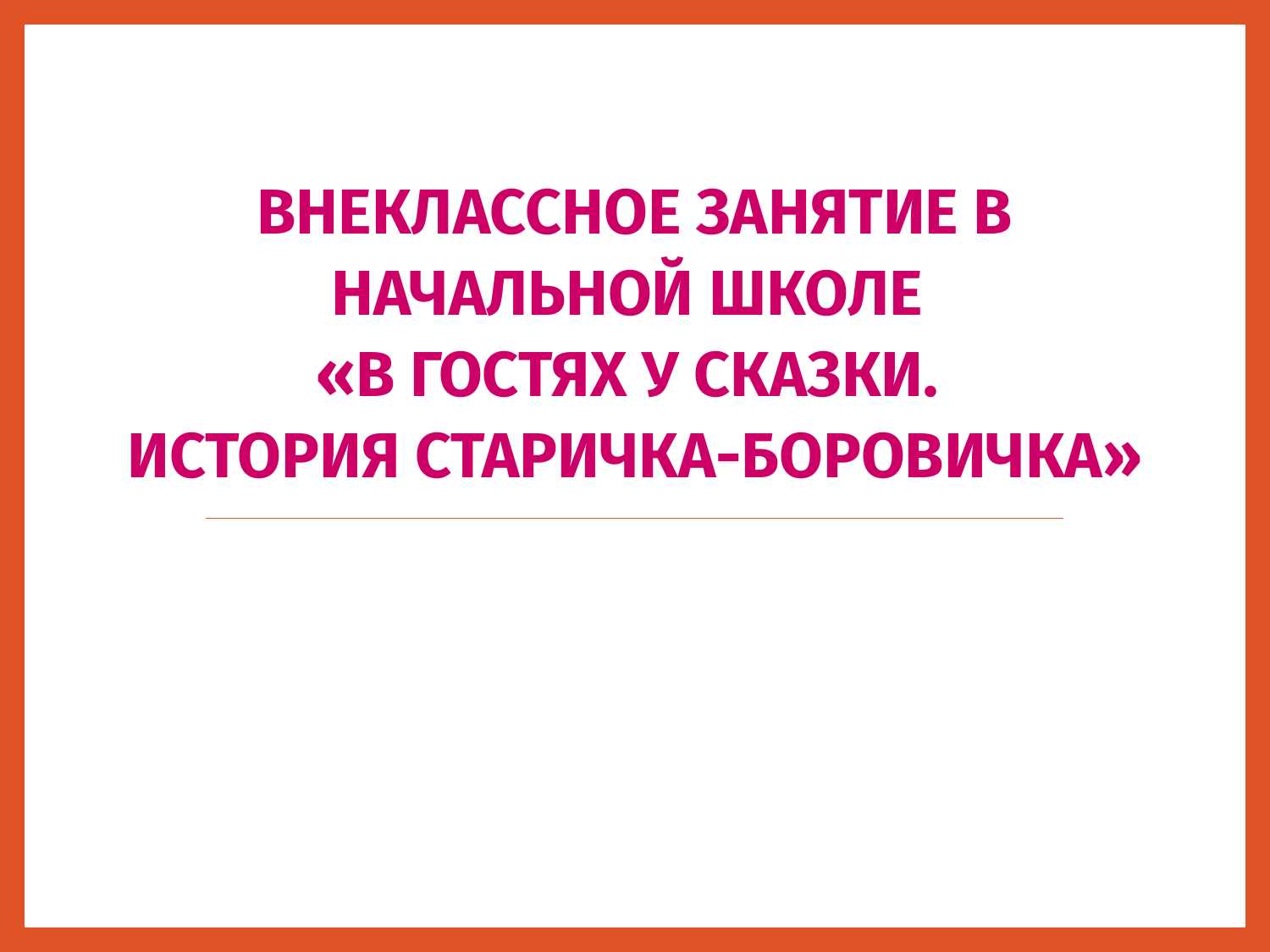

# Внеклассное занятие в начальной школе «В гостях у сказки. История Старичка-боровичка»